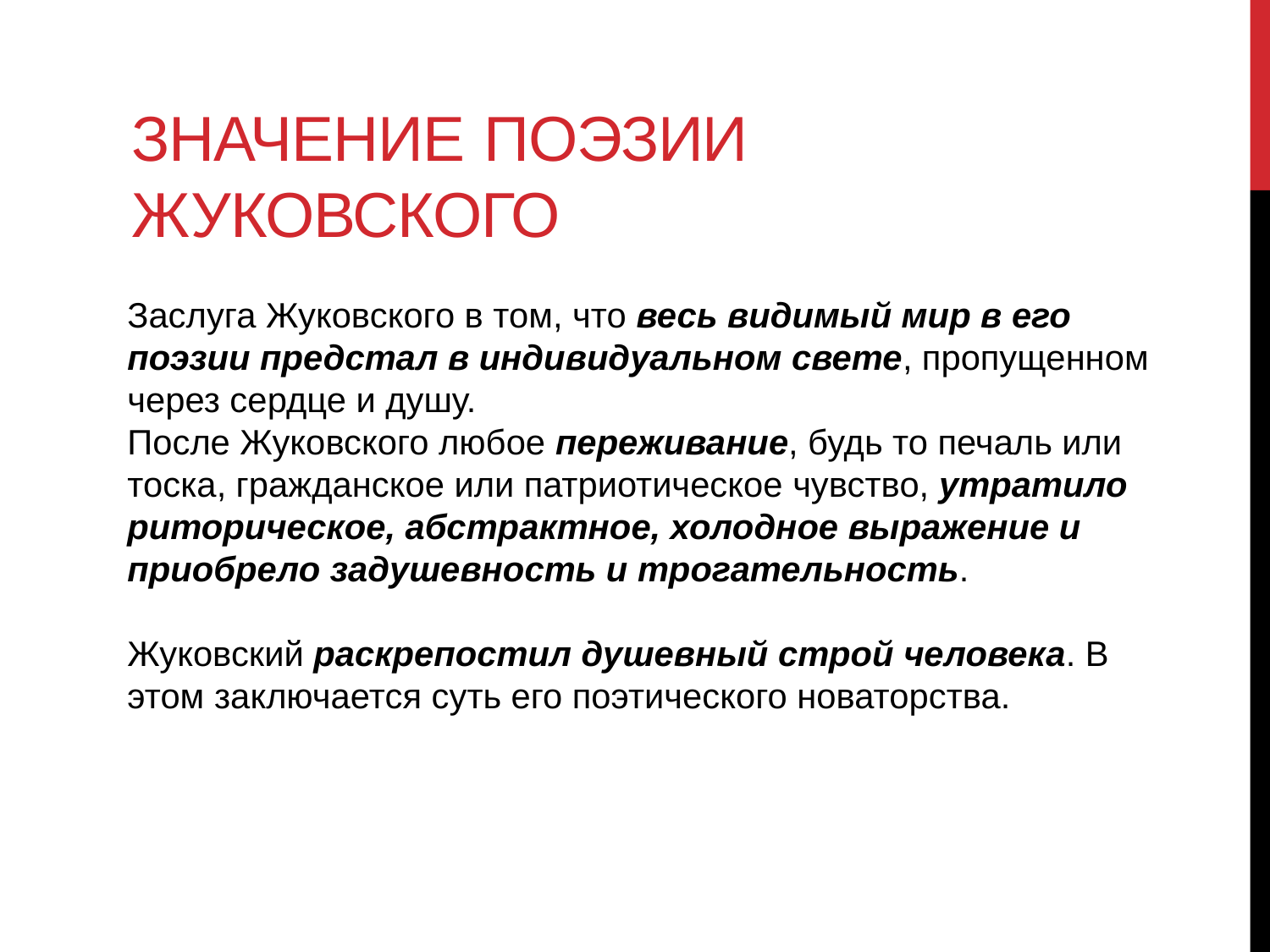

# Значение поэзии Жуковского
Заслуга Жуковского в том, что весь видимый мир в его поэзии предстал в индивидуальном свете, пропущенном через сердце и душу.
После Жуковского любое переживание, будь то печаль или тоска, гражданское или патриотическое чувство, утратило риторическое, абстрактное, холодное выражение и приобрело задушевность и трогательность.

Жуковский раскрепостил душевный строй человека. В этом заключается суть его поэтического новаторства.